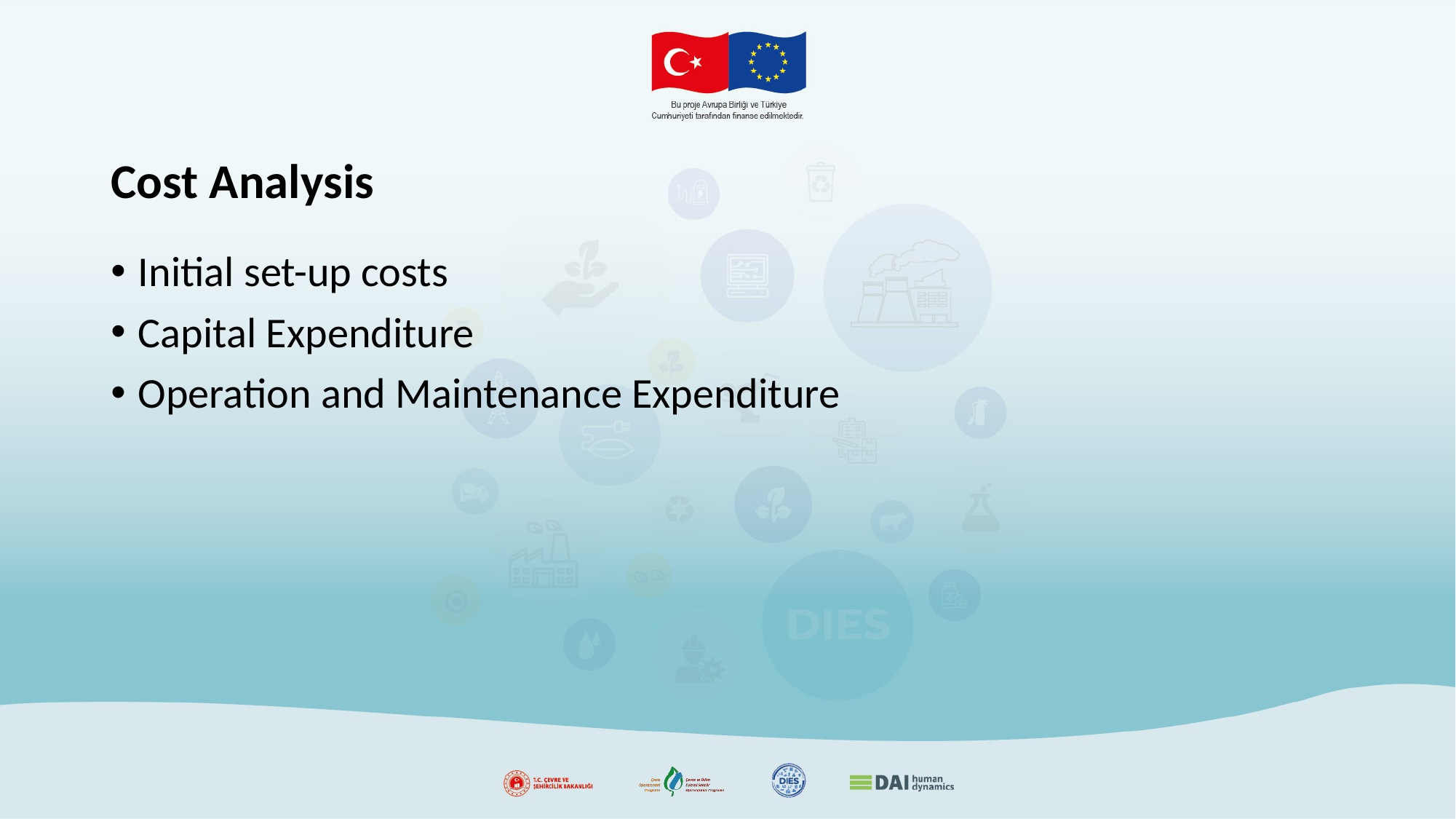

# Cost Analysis
Initial set-up costs
Capital Expenditure
Operation and Maintenance Expenditure